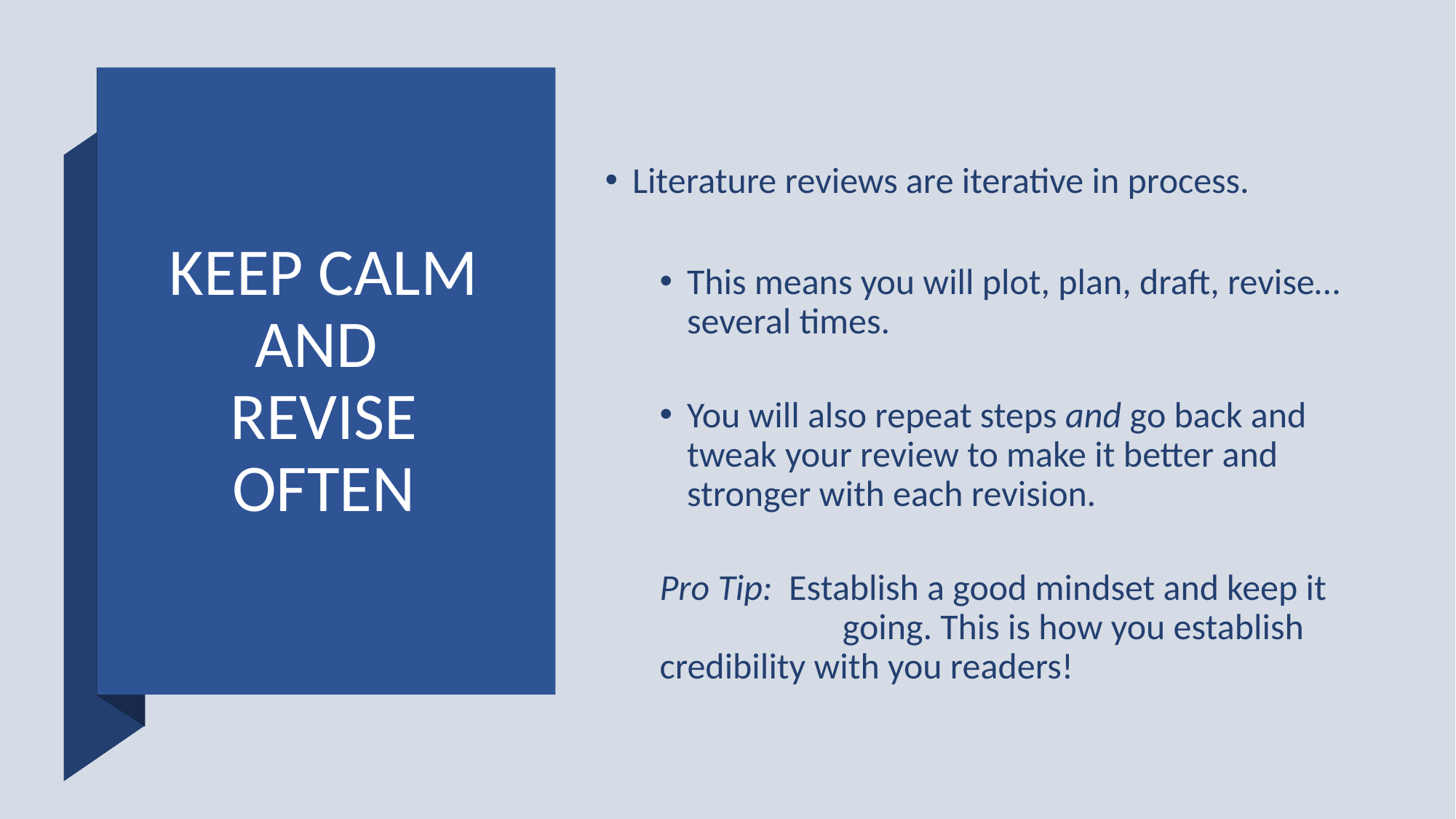

# KEEP CALM AND REVISE OFTEN
Literature reviews are iterative in process.

This means you will plot, plan, draft, revise…several times.

You will also repeat steps and go back and tweak your review to make it better and stronger with each revision.

Pro Tip:  Establish a good mindset and keep it 	         going. This is how you establish credibility with you readers!